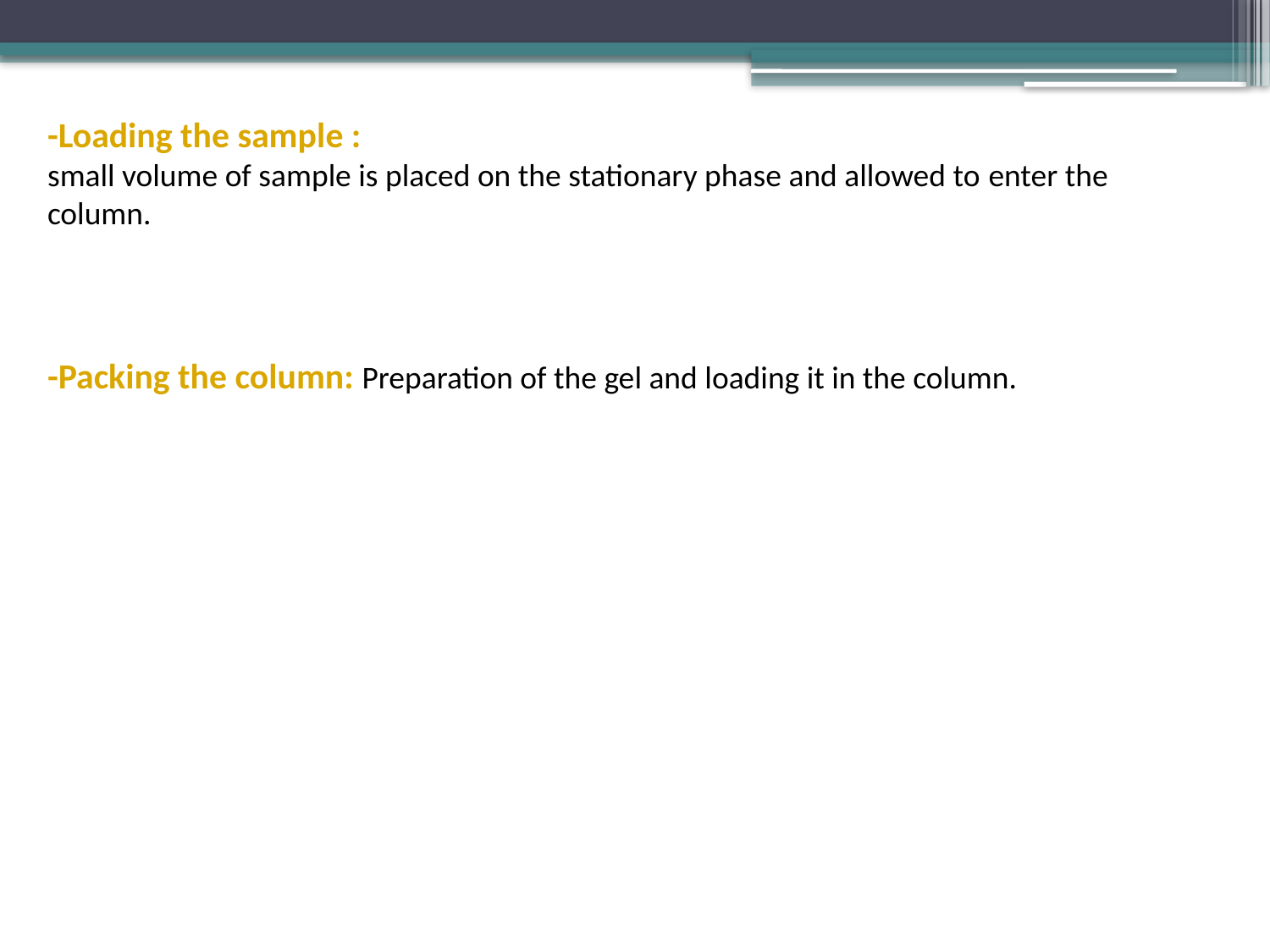

-Loading the sample :
small volume of sample is placed on the stationary phase and allowed to enter the column.

-Packing the column: Preparation of the gel and loading it in the column.